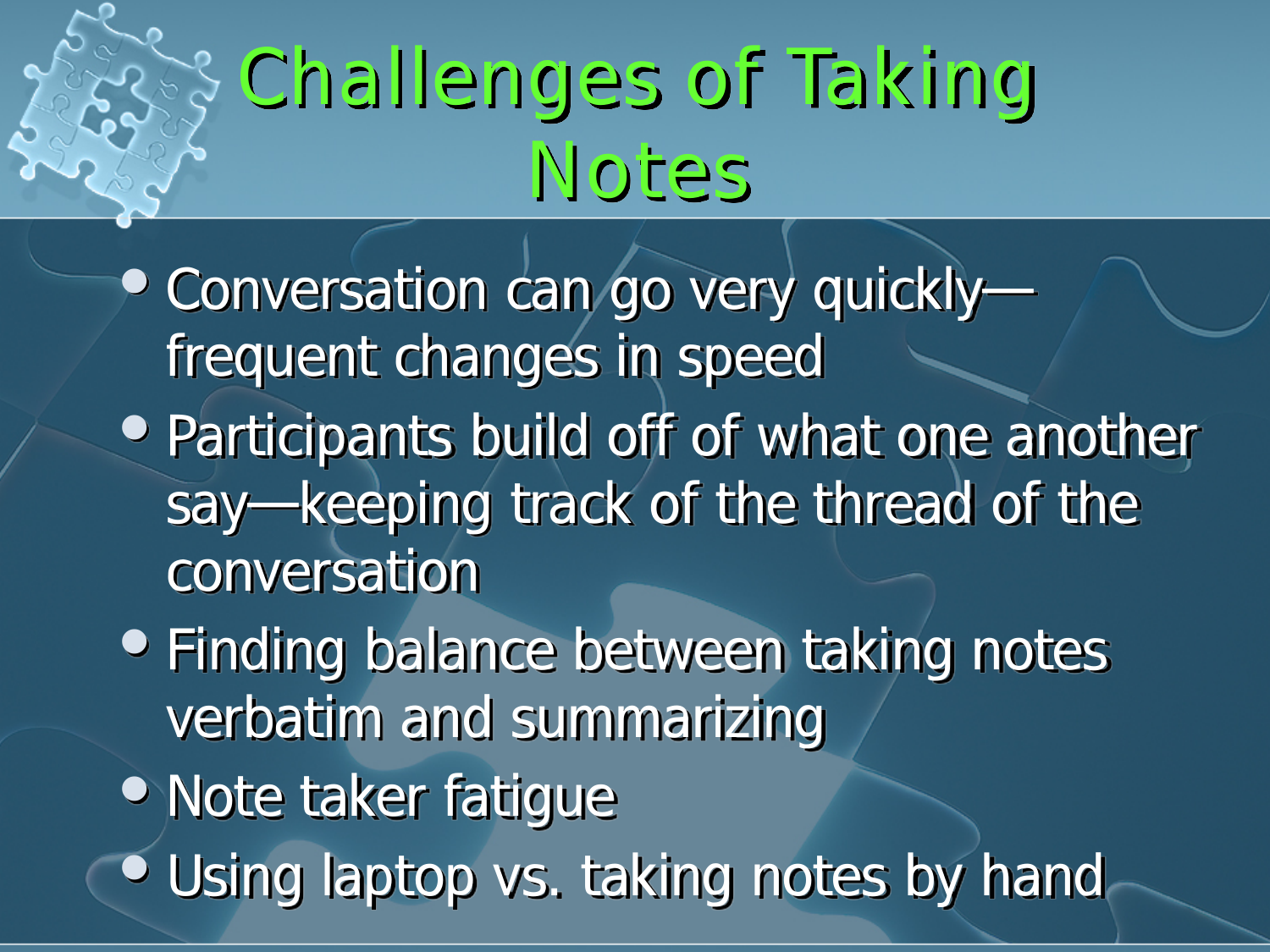

# Challenges of Taking Notes
Conversation can go very quickly—frequent changes in speed
Participants build off of what one another say—keeping track of the thread of the conversation
Finding balance between taking notes verbatim and summarizing
Note taker fatigue
Using laptop vs. taking notes by hand